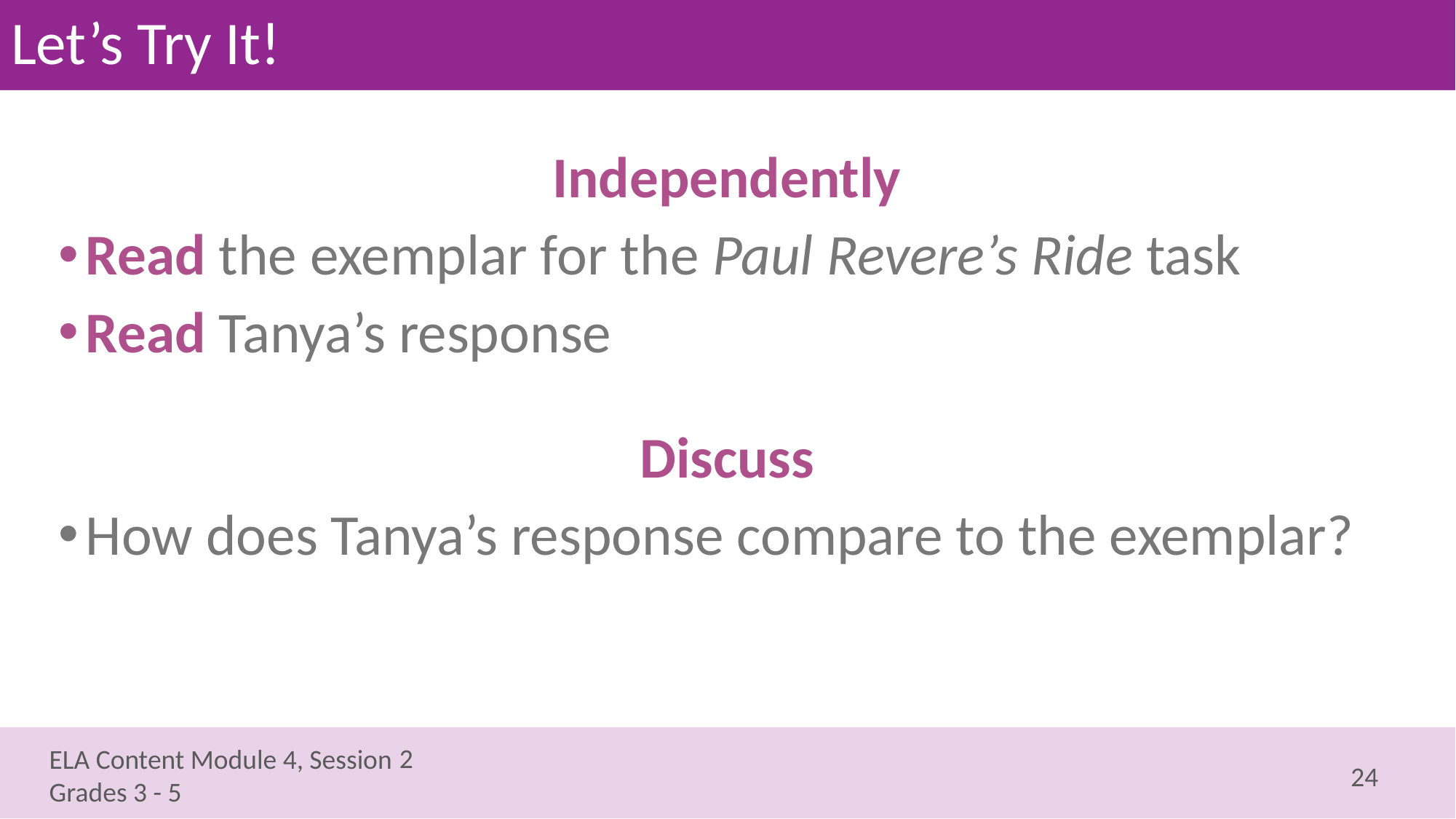

# Let’s Try It!
Independently
Read the exemplar for the Paul Revere’s Ride task
Read Tanya’s response

Discuss
How does Tanya’s response compare to the exemplar?

2
24